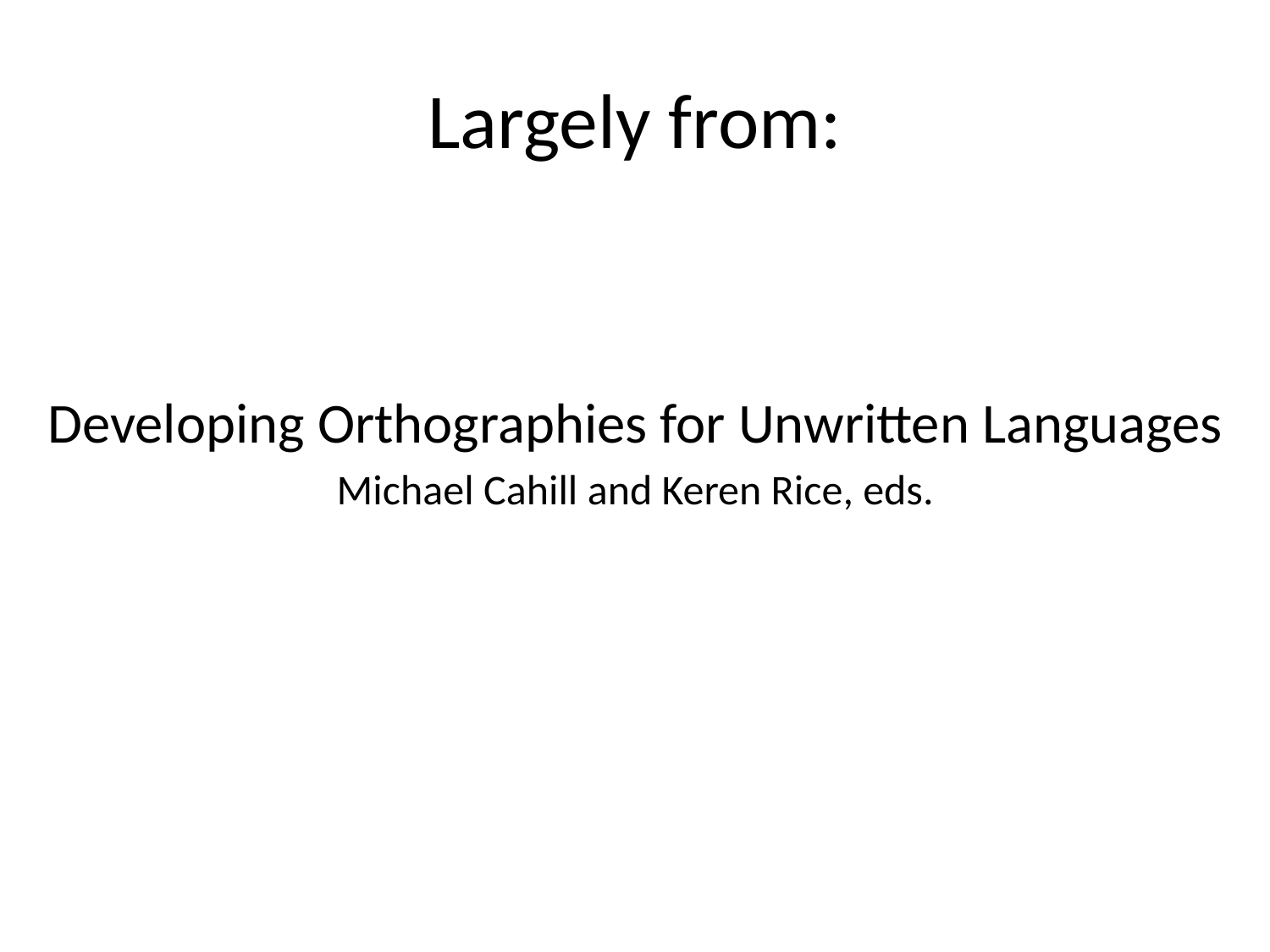

# Largely from:

Developing Orthographies for Unwritten Languages
Michael Cahill and Keren Rice, eds.